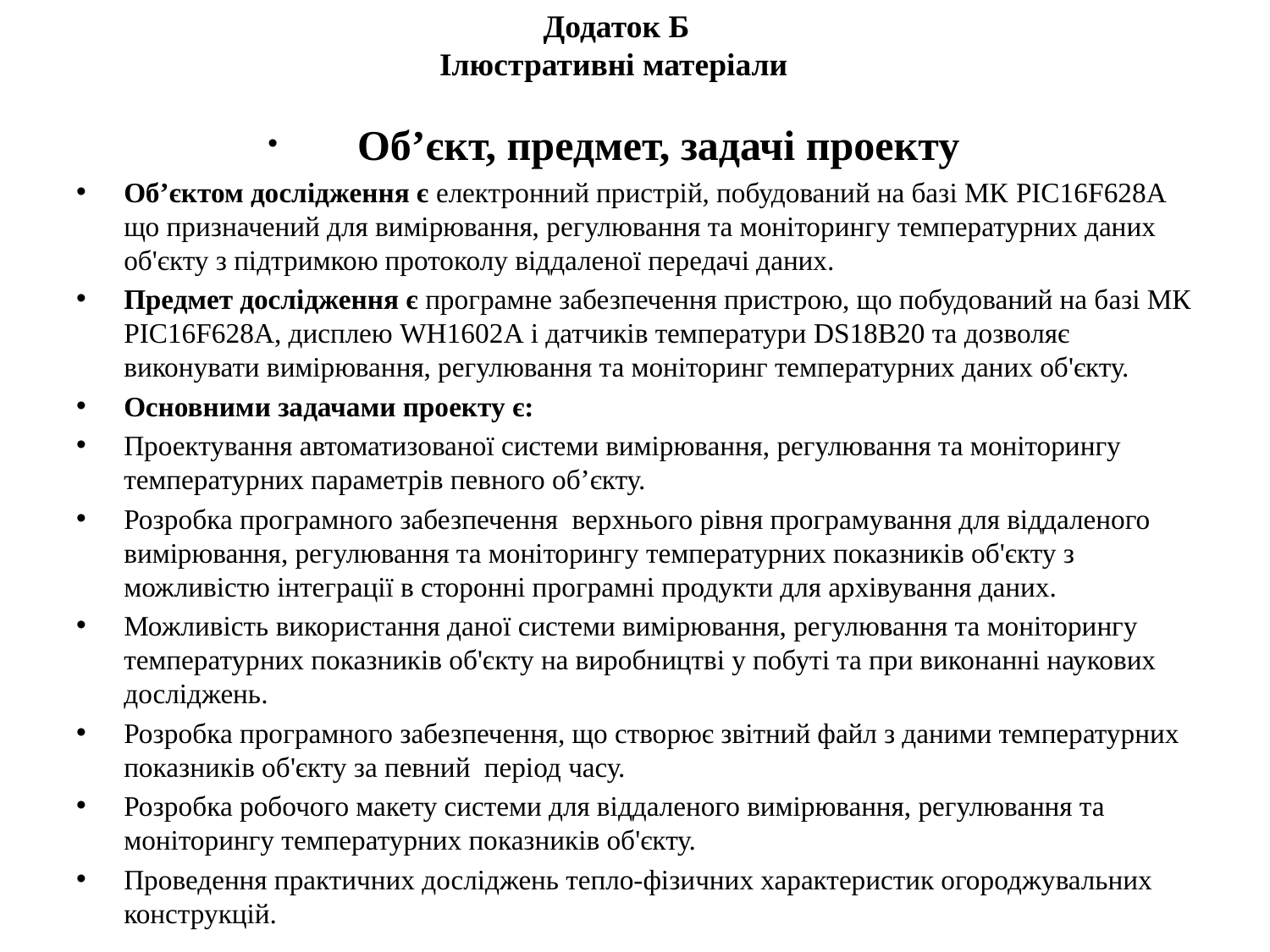

Додаток Б
Ілюстративні матеріали

      Об’єкт, предмет, задачі проекту
Об’єктом дослідження є електронний пристрій, побудований на базі МК PIC16F628A що призначений для вимірювання, регулювання та моніторингу температурних даних об'єкту з підтримкою протоколу віддаленої передачі даних.
Предмет дослідження є програмне забезпечення пристрою, що побудований на базі МК PIC16F628A, дисплею WH1602A і датчиків температури DS18B20 та дозволяє виконувати вимірювання, регулювання та моніторинг температурних даних об'єкту.
Основними задачами проекту є:
Проектування автоматизованої системи вимірювання, регулювання та моніторингу температурних параметрів певного об’єкту.
Розробка програмного забезпечення  верхнього рівня програмування для віддаленого вимірювання, регулювання та моніторингу температурних показників об'єкту з можливістю інтеграції в сторонні програмні продукти для архівування даних.
Можливість використання даної системи вимірювання, регулювання та моніторингу температурних показників об'єкту на виробництві у побуті та при виконанні наукових досліджень.
Розробка програмного забезпечення, що створює звітний файл з даними температурних показників об'єкту за певний  період часу.
Розробка робочого макету системи для віддаленого вимірювання, регулювання та моніторингу температурних показників об'єкту.
Проведення практичних досліджень тепло-фізичних характеристик огороджувальних конструкцій.